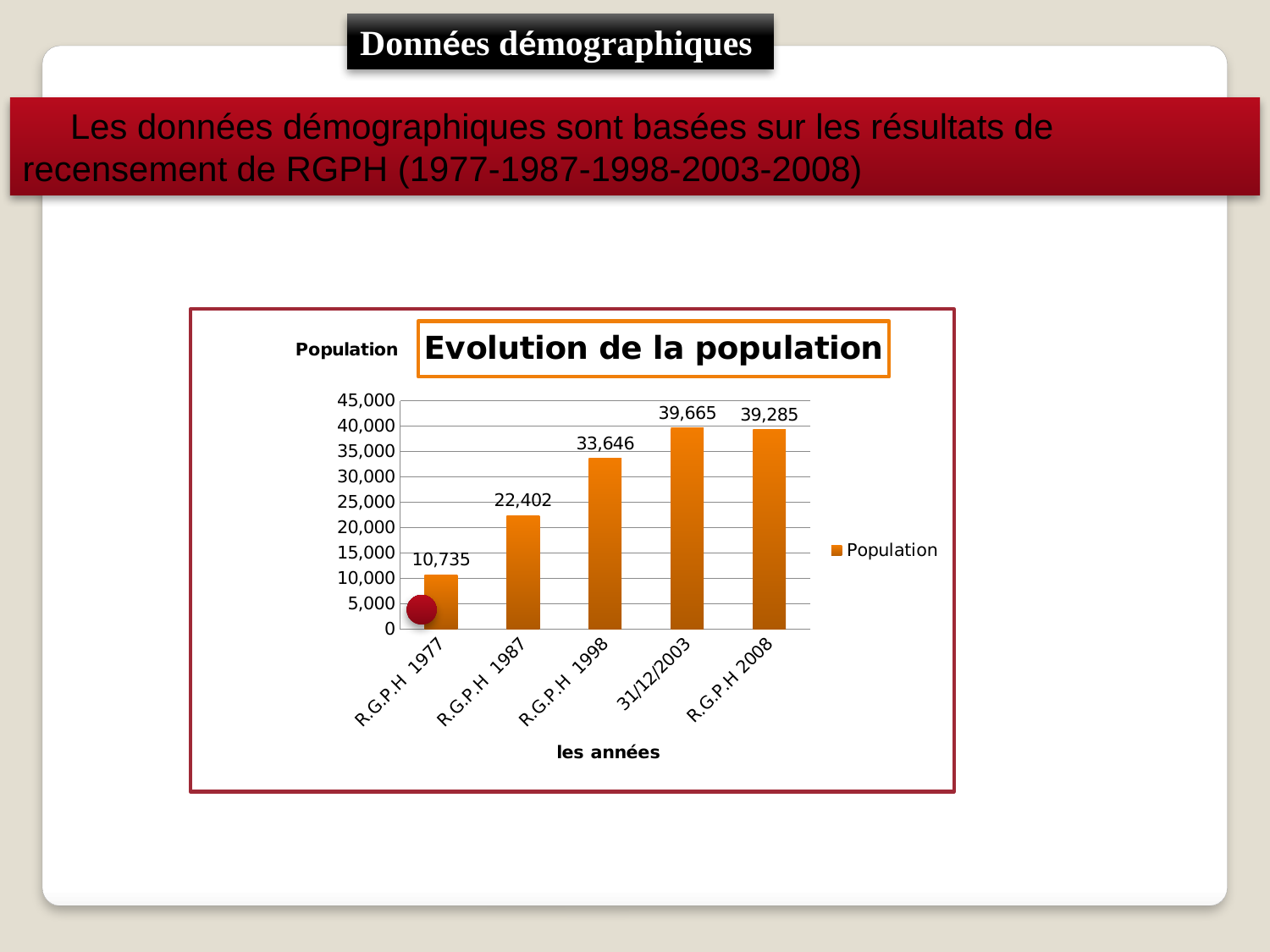

Données démographiques
Les données démographiques sont basées sur les résultats de recensement de RGPH (1977-1987-1998-2003-2008)

### Chart: Evolution de la population

| Category | Population |
|---|---|
| R.G.P.H  1977 | 10735.0 |
| R.G.P.H  1987 | 22402.0 |
| R.G.P.H  1998 | 33646.0 |
| 31/12/2003 | 39665.0 |
| R.G.P.H 2008 | 39285.0 |